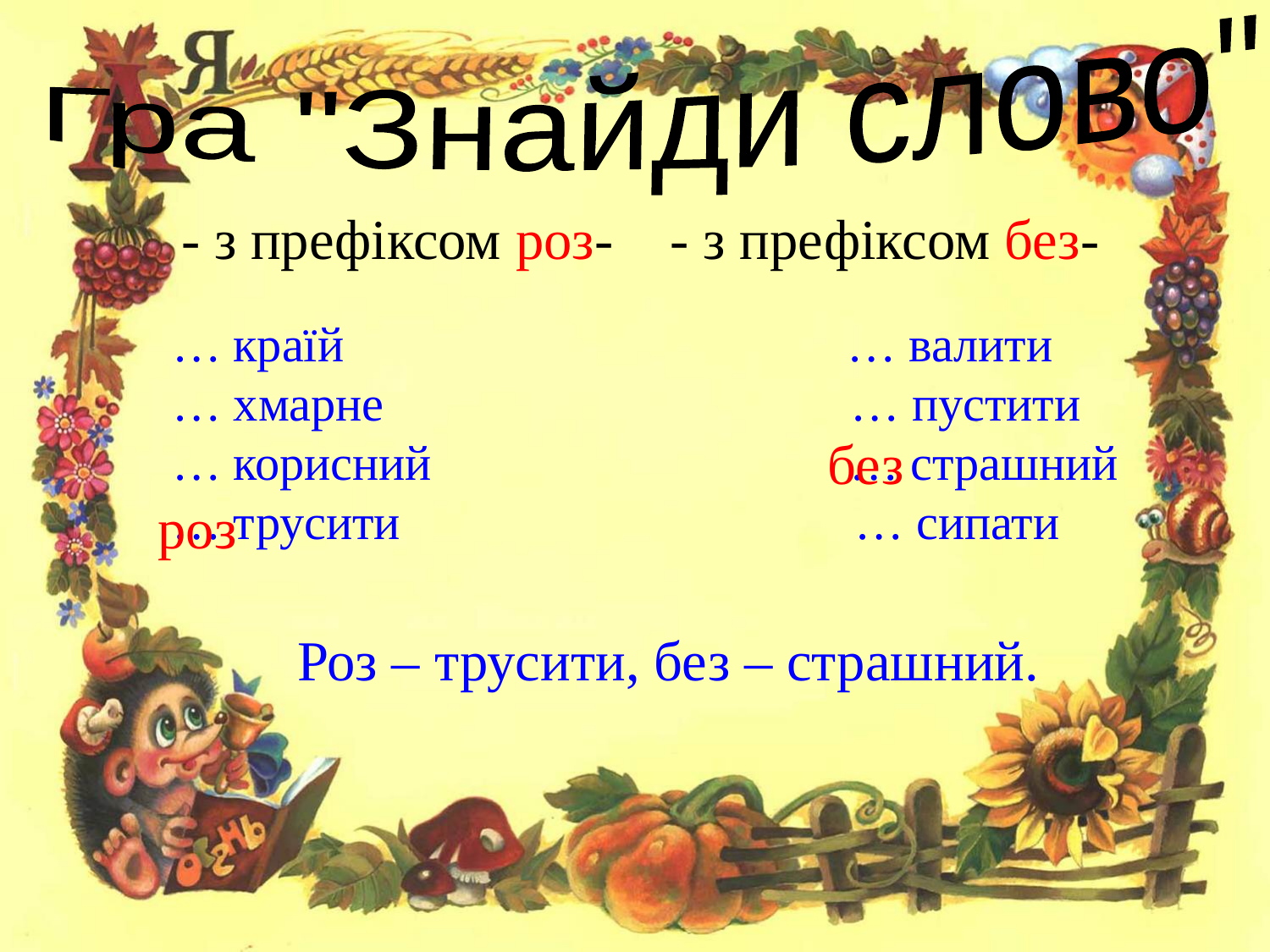

Гра "Знайди слово"
- з префіксом роз-    - з префіксом без-
… країй                                         … валити
… хмарне                                      … пустити
… корисний                                  … страшний
… трусити                                     … сипати

без
роз
Роз – трусити, без – страшний.